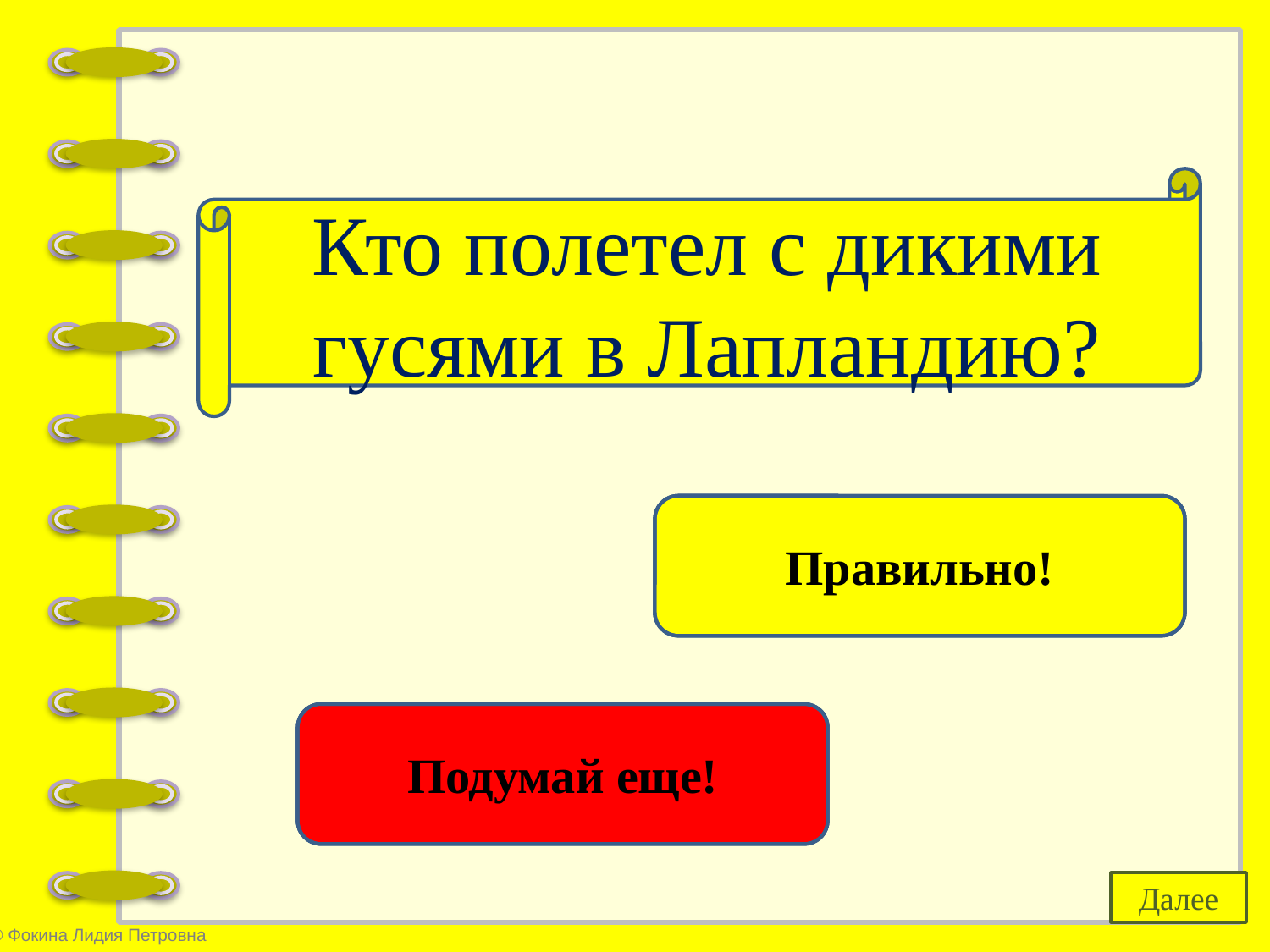

Кто полетел с дикими гусями в Лапландию?
Нильс Хольгерсон
Правильно!

Айболит
Подумай еще!

Далее